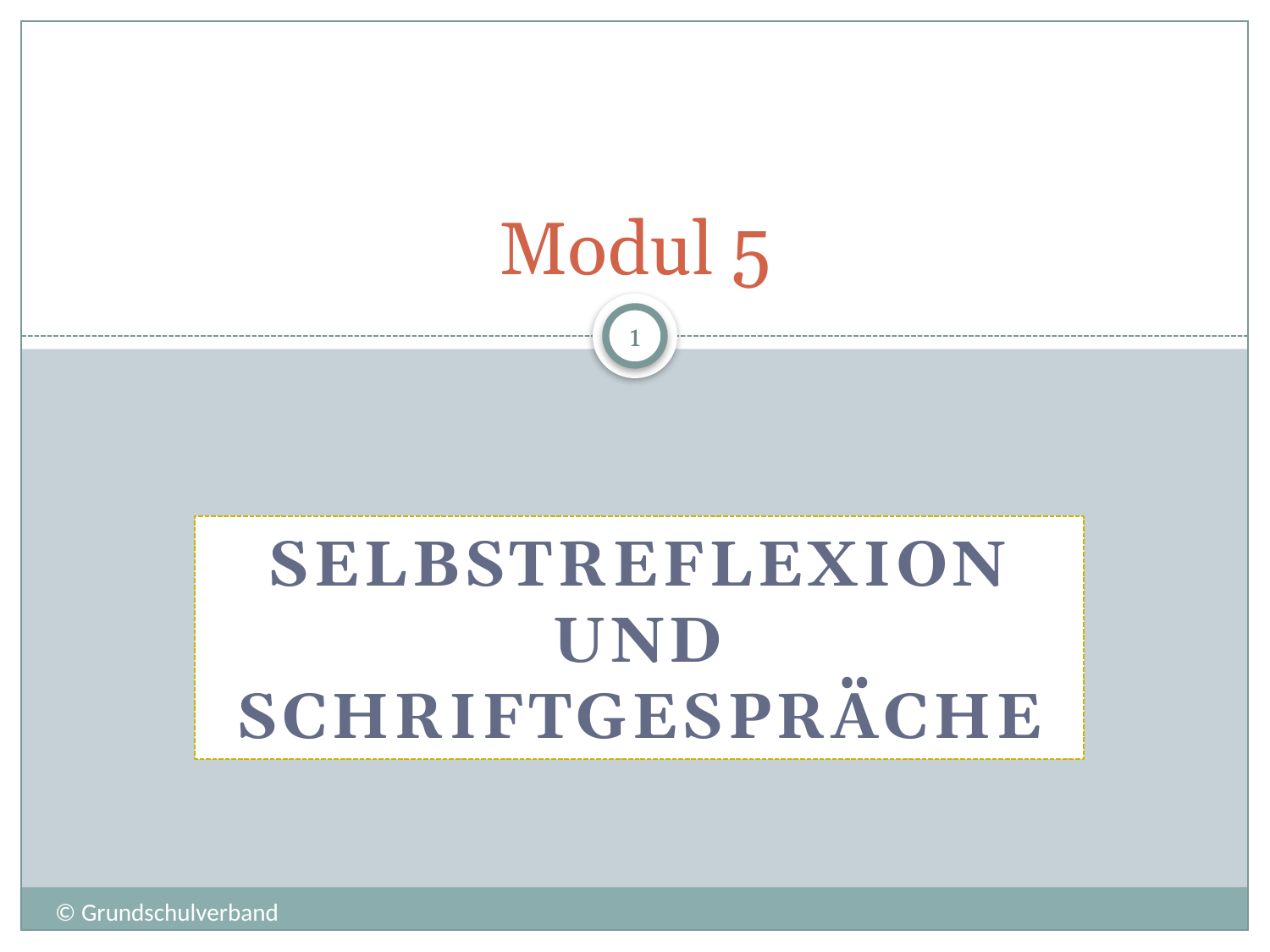

# Modul 5
1
Selbstreflexion und Schriftgespräche
© Grundschulverband